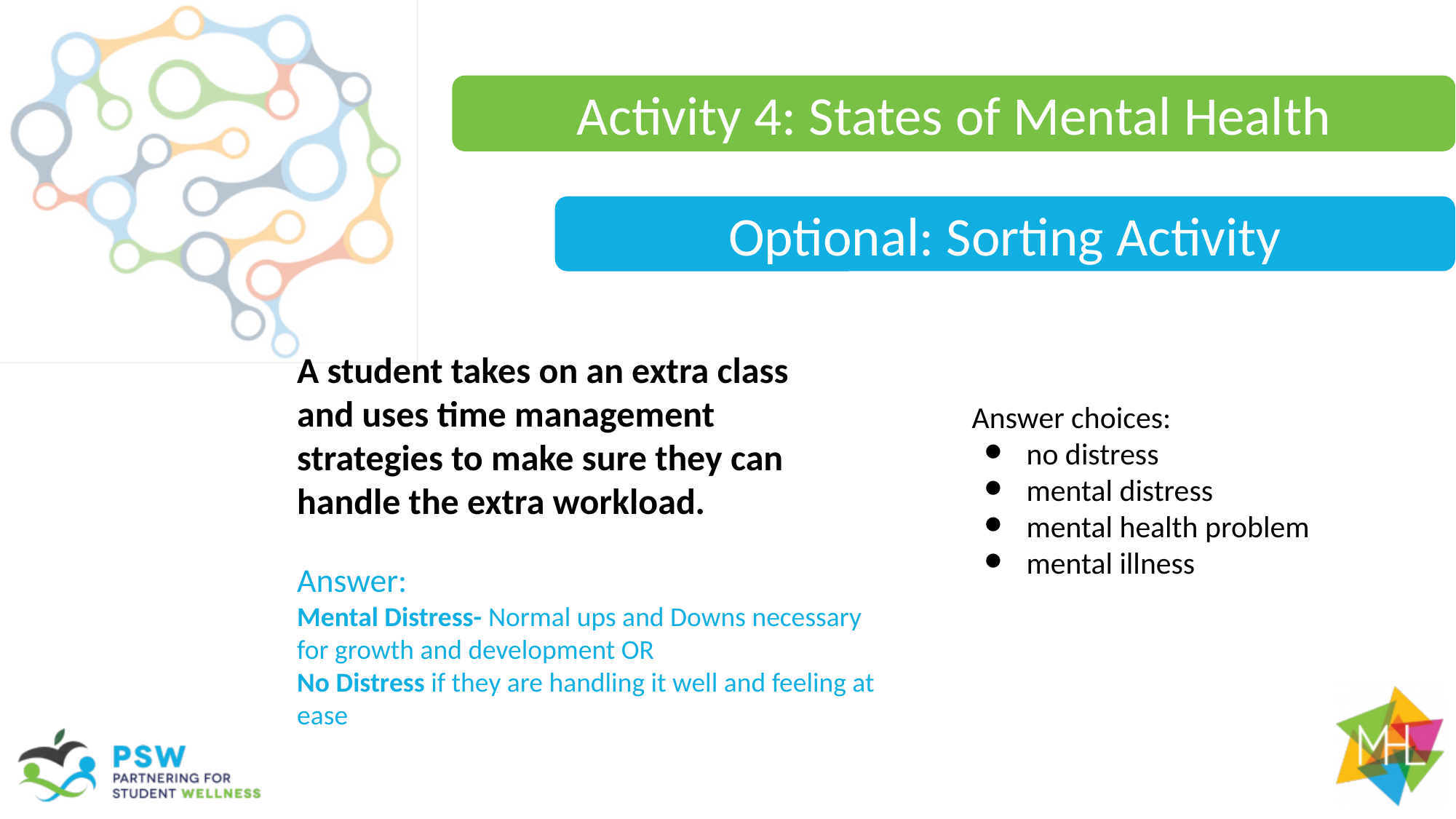

Activity 4: States of Mental Health
Optional: Sorting Activity
A student takes on an extra class and uses time management strategies to make sure they can handle the extra workload.
Answer choices:
no distress
mental distress
mental health problem
mental illness
Answer:
Mental Distress- Normal ups and Downs necessary for growth and development OR
No Distress if they are handling it well and feeling at ease